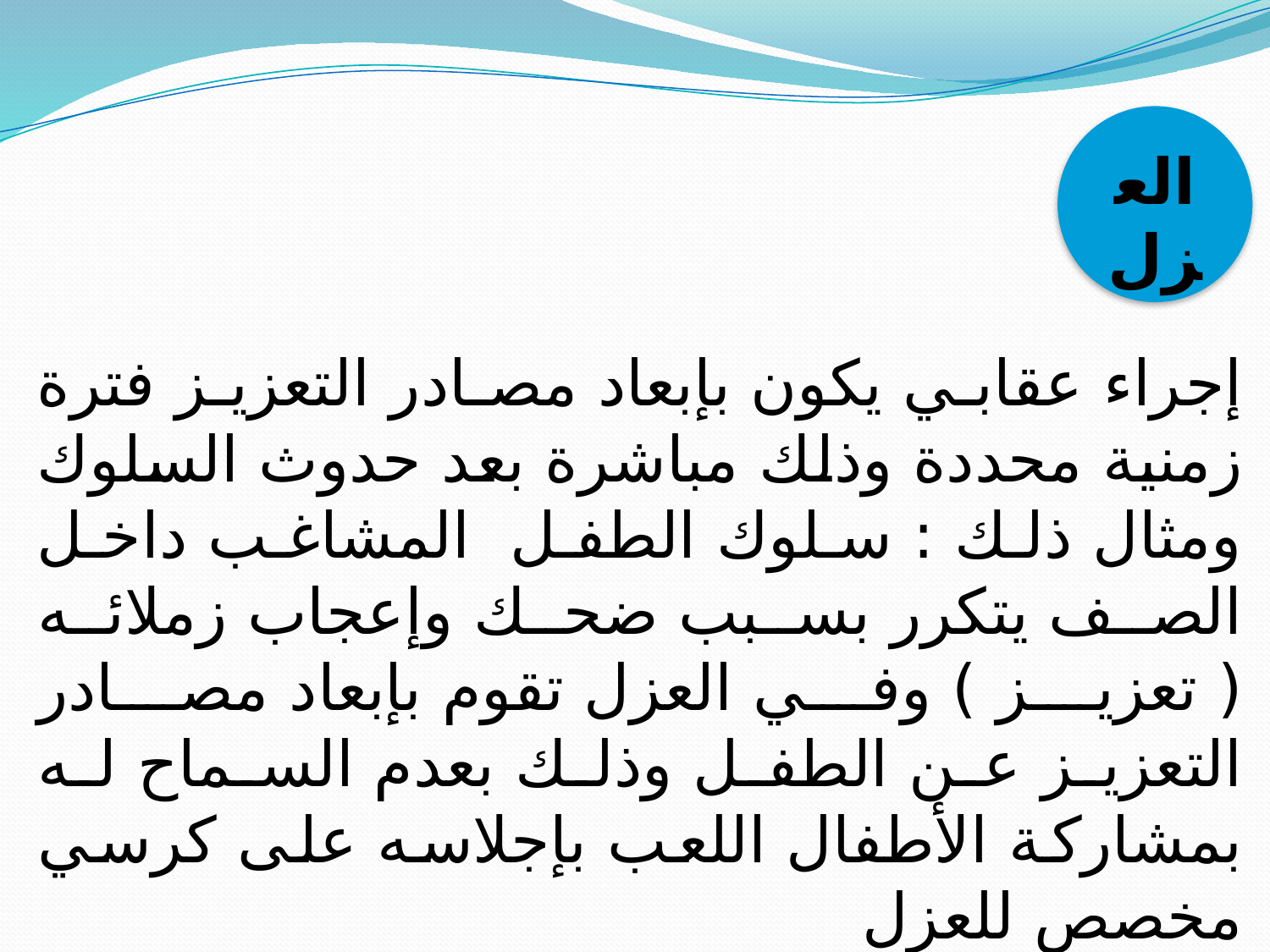

العزل
إجراء عقابي يكون بإبعاد مصادر التعزيز فترة زمنية محددة وذلك مباشرة بعد حدوث السلوك ومثال ذلك : سلوك الطفل  المشاغب داخل الصف يتكرر بسبب ضحك وإعجاب زملائه ( تعزيز ) وفي العزل تقوم بإبعاد مصادر التعزيز عن الطفل وذلك بعدم السماح له بمشاركة الأطفال اللعب بإجلاسه على كرسي مخصص للعزل